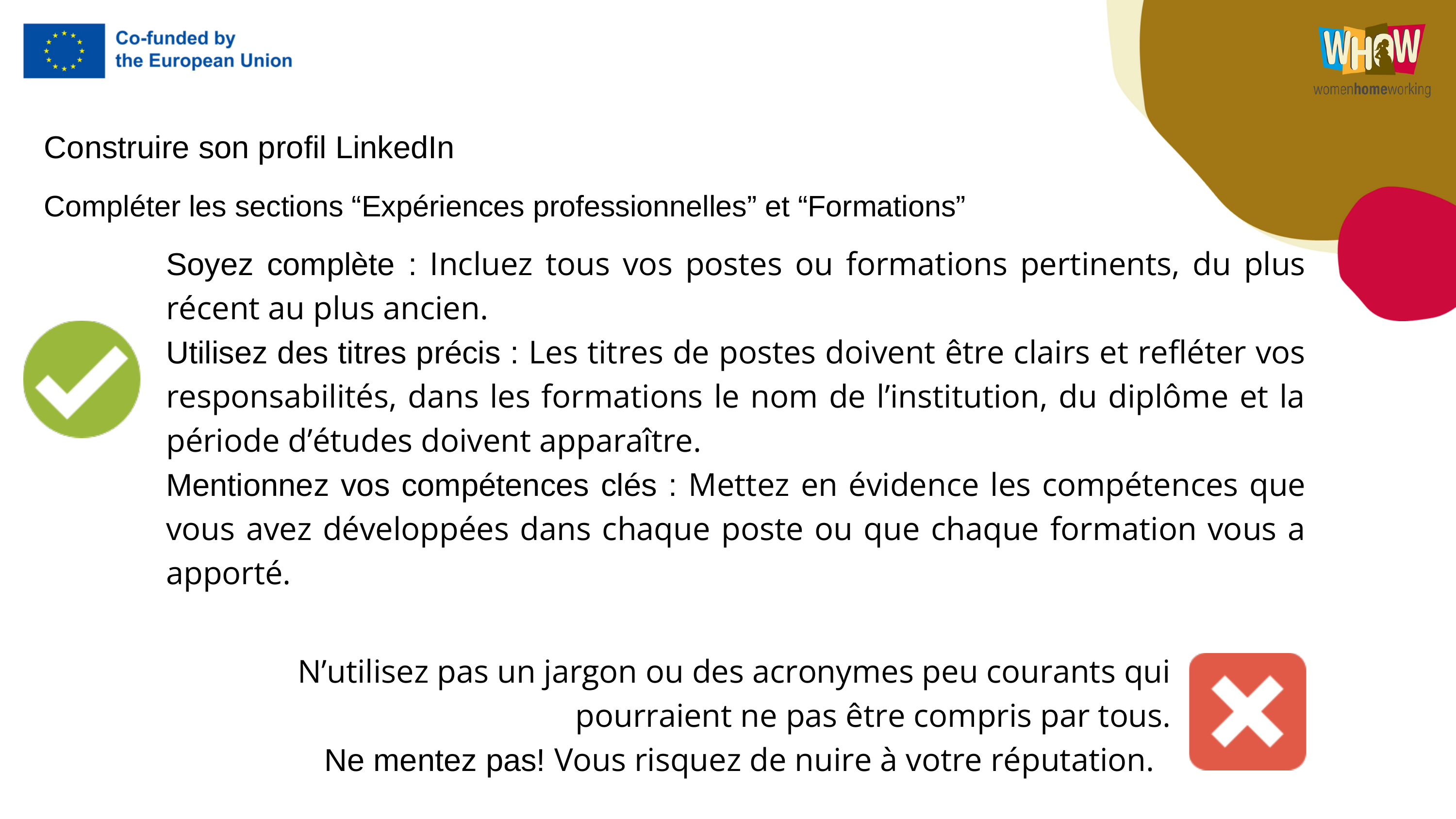

Construire son profil LinkedIn
Compléter les sections “Expériences professionnelles” et “Formations”

Soyez complète : Incluez tous vos postes ou formations pertinents, du plus récent au plus ancien.
Utilisez des titres précis : Les titres de postes doivent être clairs et refléter vos responsabilités, dans les formations le nom de l’institution, du diplôme et la période d’études doivent apparaître.
Mentionnez vos compétences clés : Mettez en évidence les compétences que vous avez développées dans chaque poste ou que chaque formation vous a apporté.

N’utilisez pas un jargon ou des acronymes peu courants qui pourraient ne pas être compris par tous.
Ne mentez pas! Vous risquez de nuire à votre réputation.